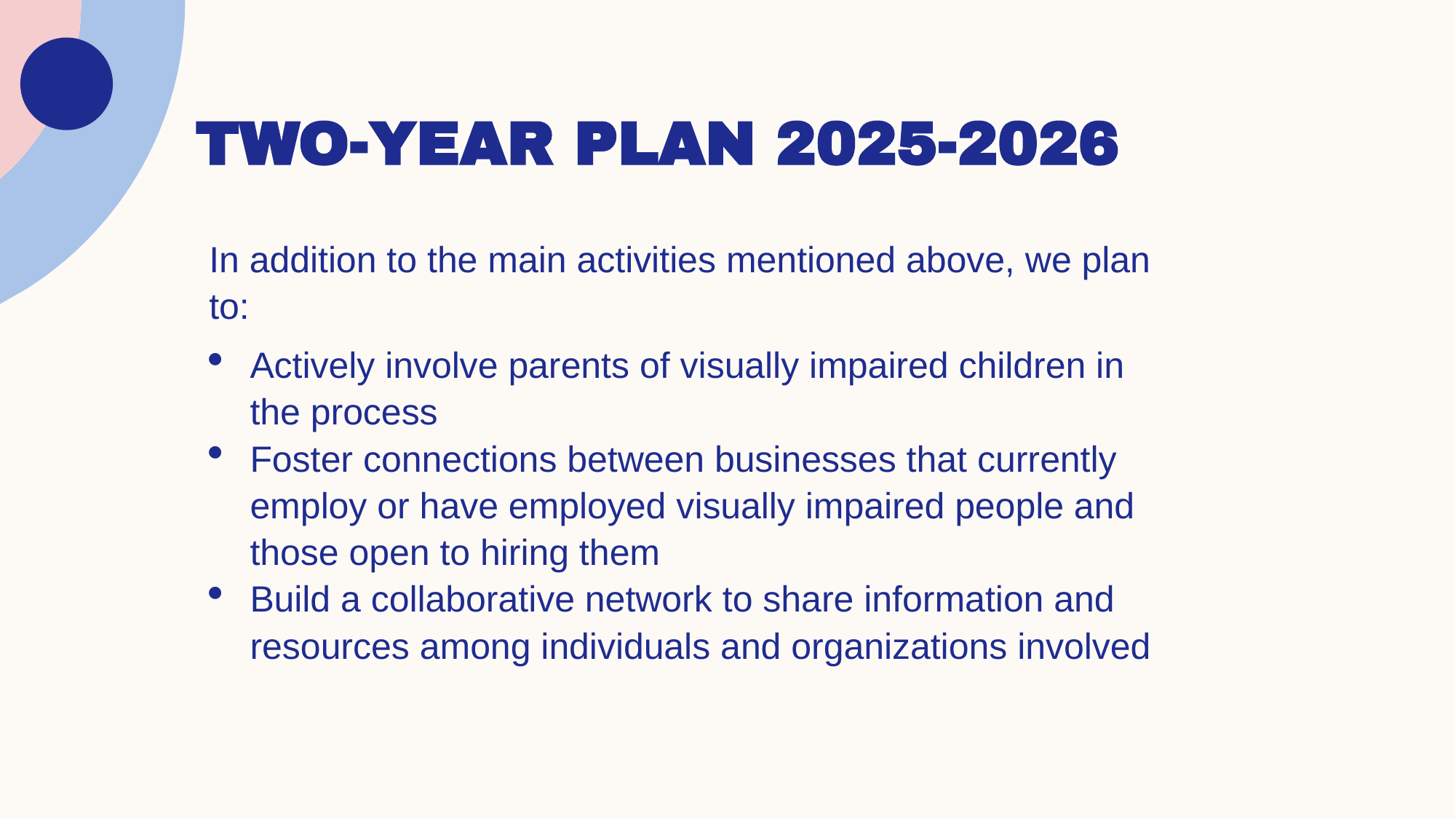

# Two-Year Plan 2025-2026
In addition to the main activities mentioned above, we plan to:
Actively involve parents of visually impaired children in the process
Foster connections between businesses that currently employ or have employed visually impaired people and those open to hiring them
Build a collaborative network to share information and resources among individuals and organizations involved